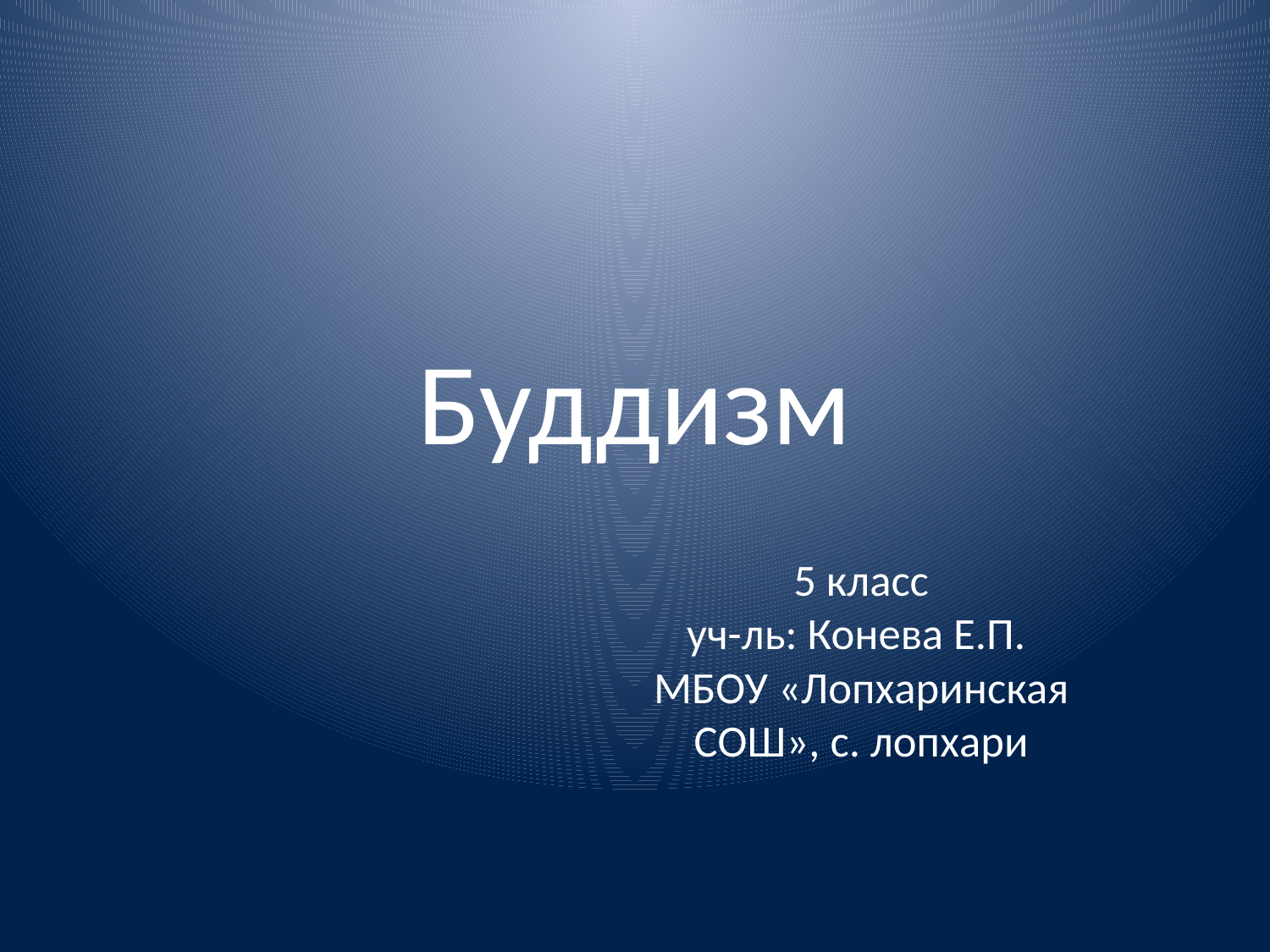

# Буддизм
5 класс
уч-ль: Конева Е.П.
МБОУ «Лопхаринская СОШ», с. лопхари